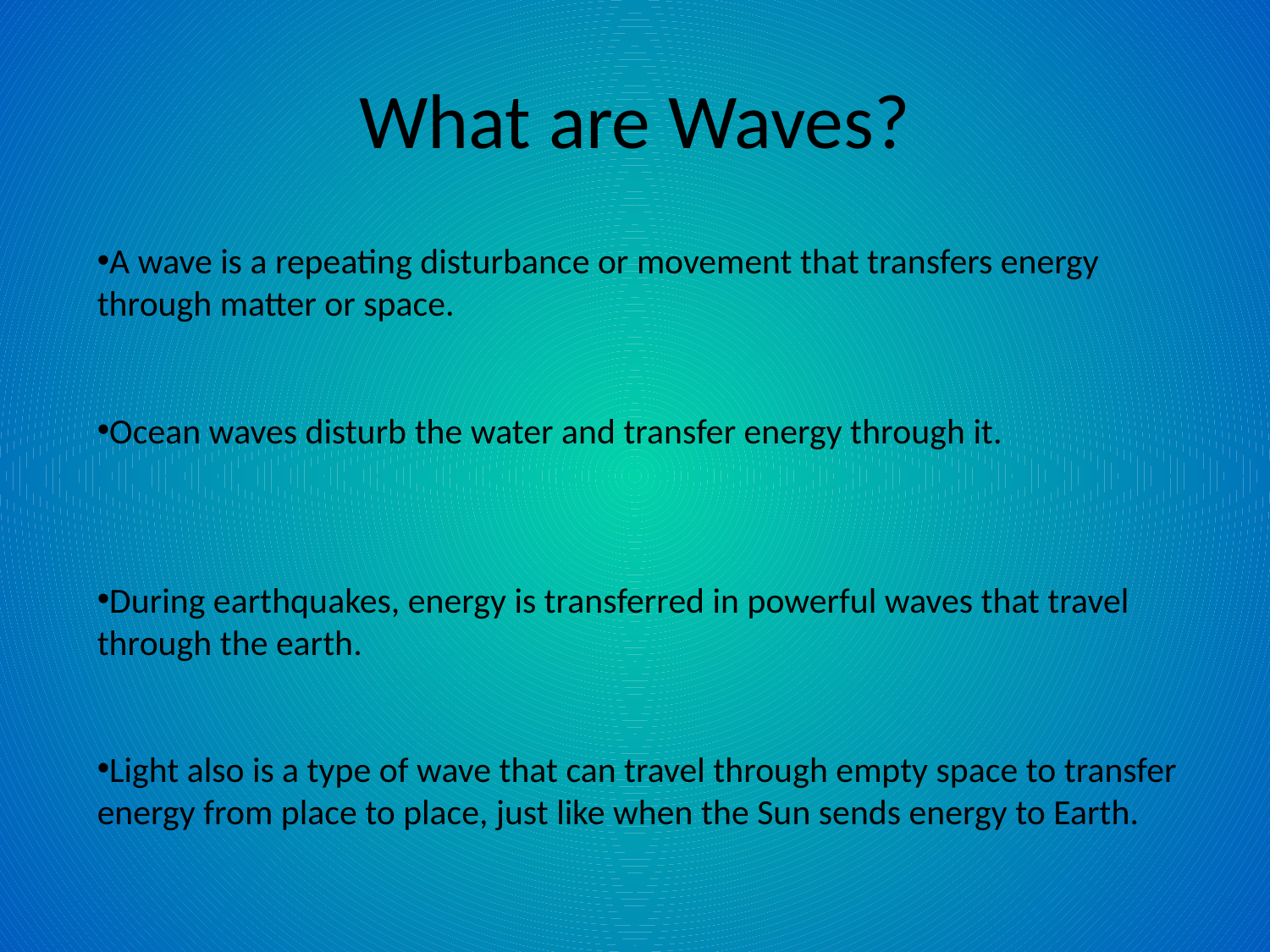

# What are Waves?
A wave is a repeating disturbance or movement that transfers energy through matter or space.

Ocean waves disturb the water and transfer energy through it.

During earthquakes, energy is transferred in powerful waves that travel through the earth.

Light also is a type of wave that can travel through empty space to transfer energy from place to place, just like when the Sun sends energy to Earth.